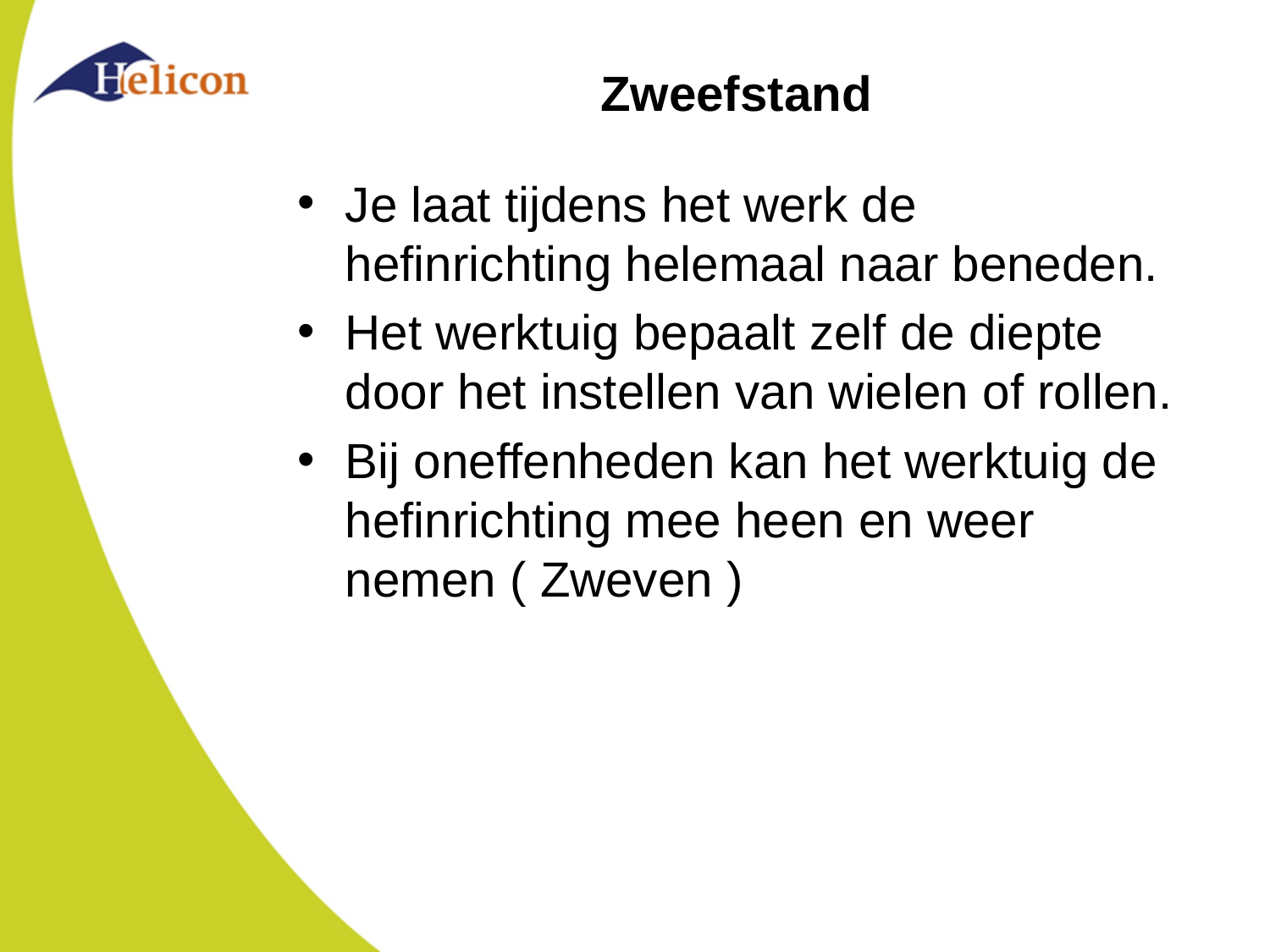

# Zweefstand
Je laat tijdens het werk de hefinrichting helemaal naar beneden.
Het werktuig bepaalt zelf de diepte door het instellen van wielen of rollen.
Bij oneffenheden kan het werktuig de hefinrichting mee heen en weer nemen ( Zweven )